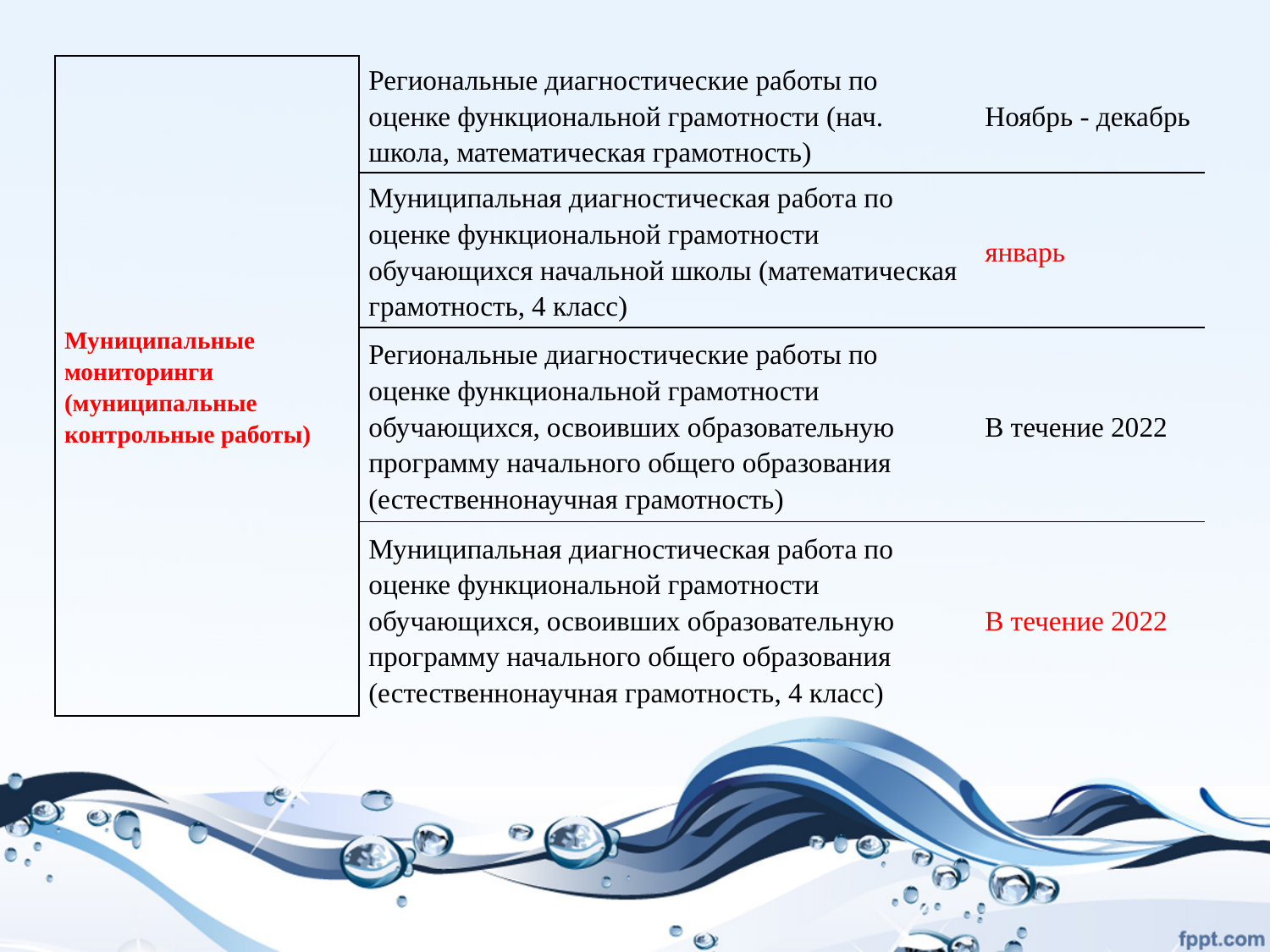

| Муниципальные мониторинги (муниципальные контрольные работы) | Региональные диагностические работы по оценке функциональной грамотности (нач. школа, математическая грамотность) | Ноябрь - декабрь |
| --- | --- | --- |
|  | Муниципальная диагностическая работа по оценке функциональной грамотности обучающихся начальной школы (математическая грамотность, 4 класс) | январь |
|  | Региональные диагностические работы по оценке функциональной грамотности обучающихся, освоивших образовательную программу начального общего образования (естественнонаучная грамотность) | В течение 2022 |
|  | Муниципальная диагностическая работа по оценке функциональной грамотности обучающихся, освоивших образовательную программу начального общего образования (естественнонаучная грамотность, 4 класс) | В течение 2022 |